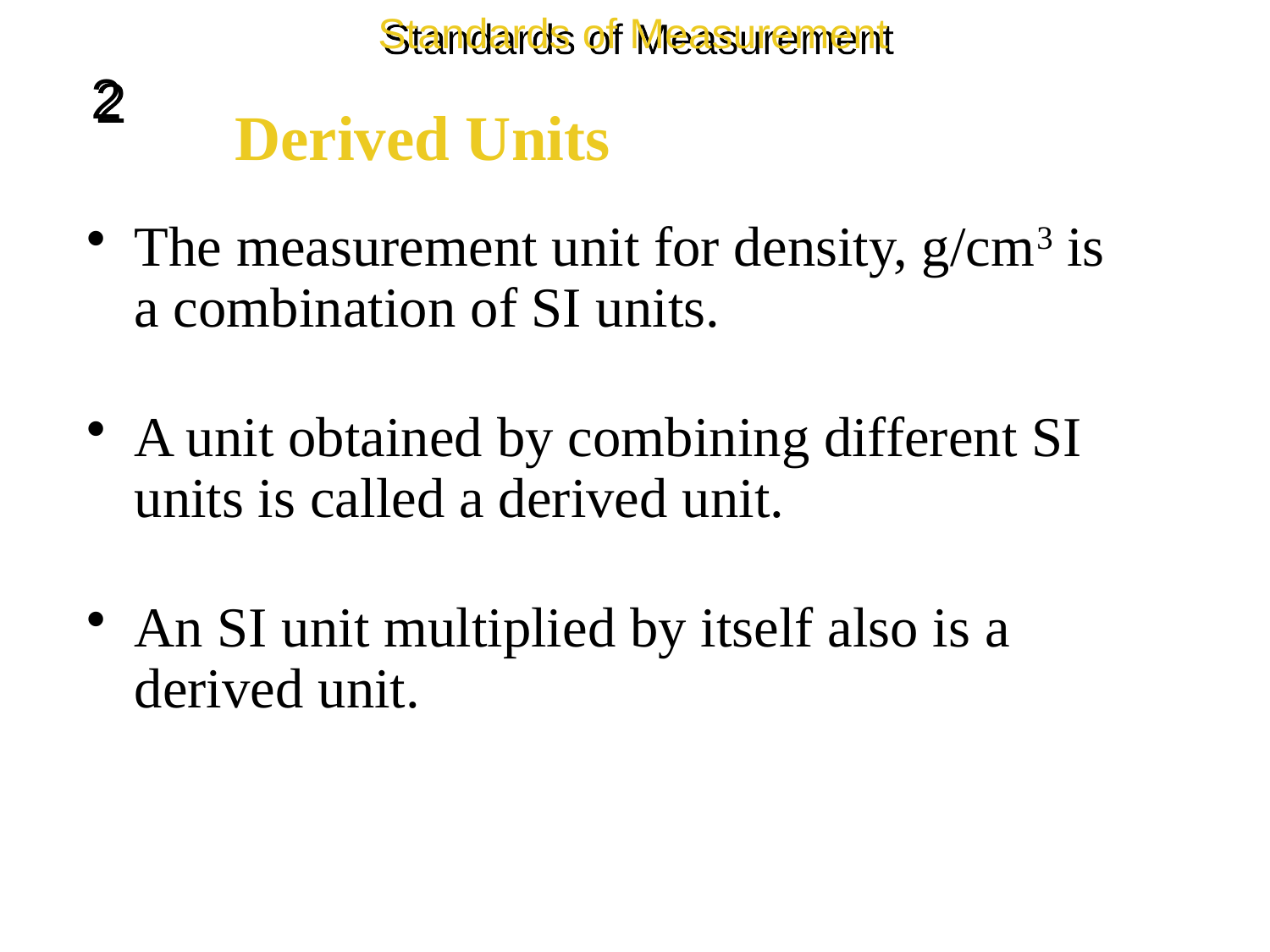

Standards of Measurement
2
Derived Units
The measurement unit for density, g/cm3 is a combination of SI units.
A unit obtained by combining different SI units is called a derived unit.
An SI unit multiplied by itself also is a derived unit.